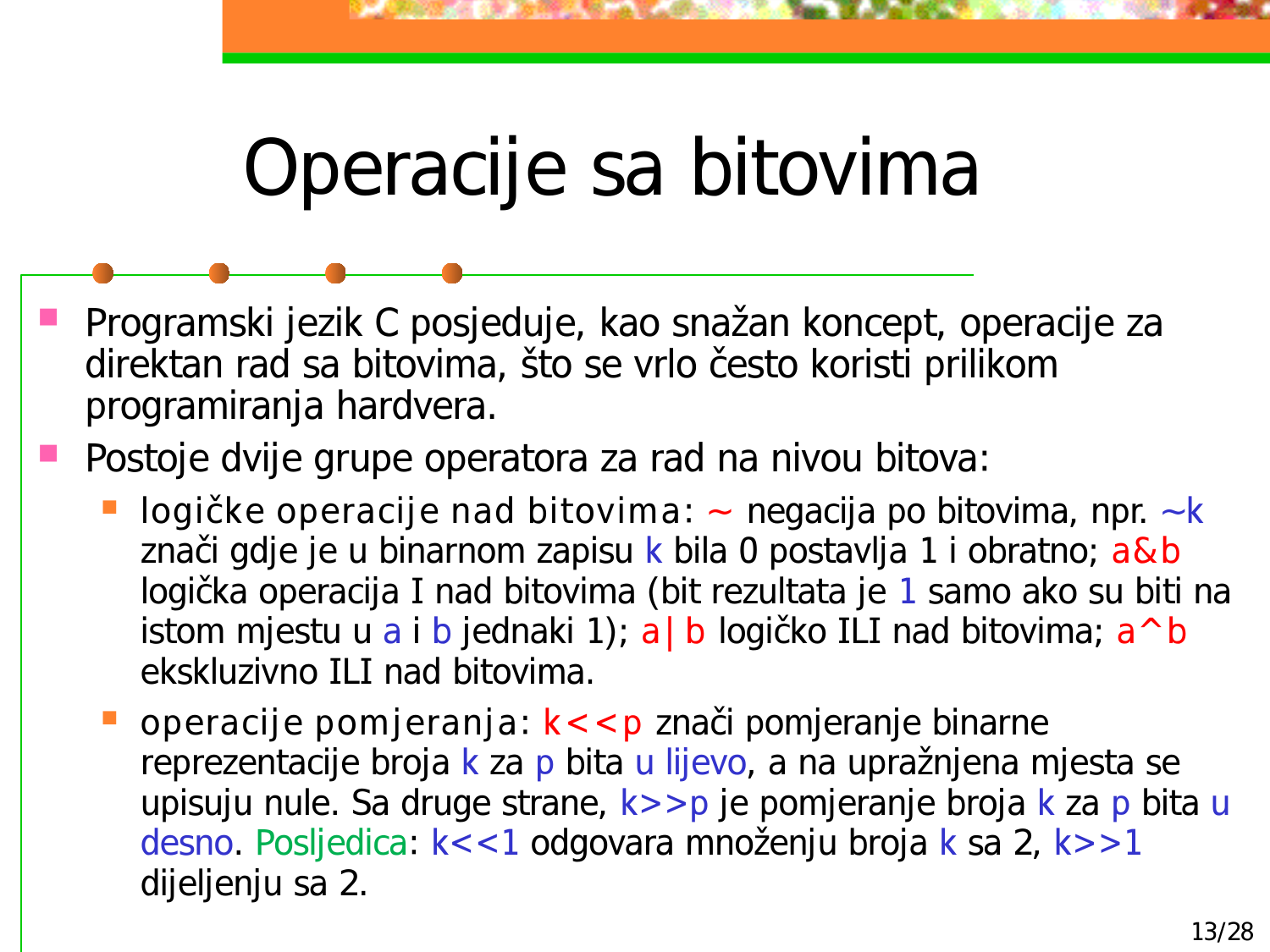

# Operacije sa bitovima
Programski jezik C posjeduje, kao snažan koncept, operacije za direktan rad sa bitovima, što se vrlo često koristi prilikom programiranja hardvera.
Postoje dvije grupe operatora za rad na nivou bitova:
logičke operacije nad bitovima: ~ negacija po bitovima, npr. ~k znači gdje je u binarnom zapisu k bila 0 postavlja 1 i obratno; a&b logička operacija I nad bitovima (bit rezultata je 1 samo ako su biti na istom mjestu u a i b jednaki 1); a|b logičko ILI nad bitovima; a^b ekskluzivno ILI nad bitovima.
operacije pomjeranja: k<<p znači pomjeranje binarne reprezentacije broja k za p bita u lijevo, a na upražnjena mjesta se upisuju nule. Sa druge strane, k>>p je pomjeranje broja k za p bita u desno. Posljedica: k<<1 odgovara množenju broja k sa 2, k>>1 dijeljenju sa 2.
13/28